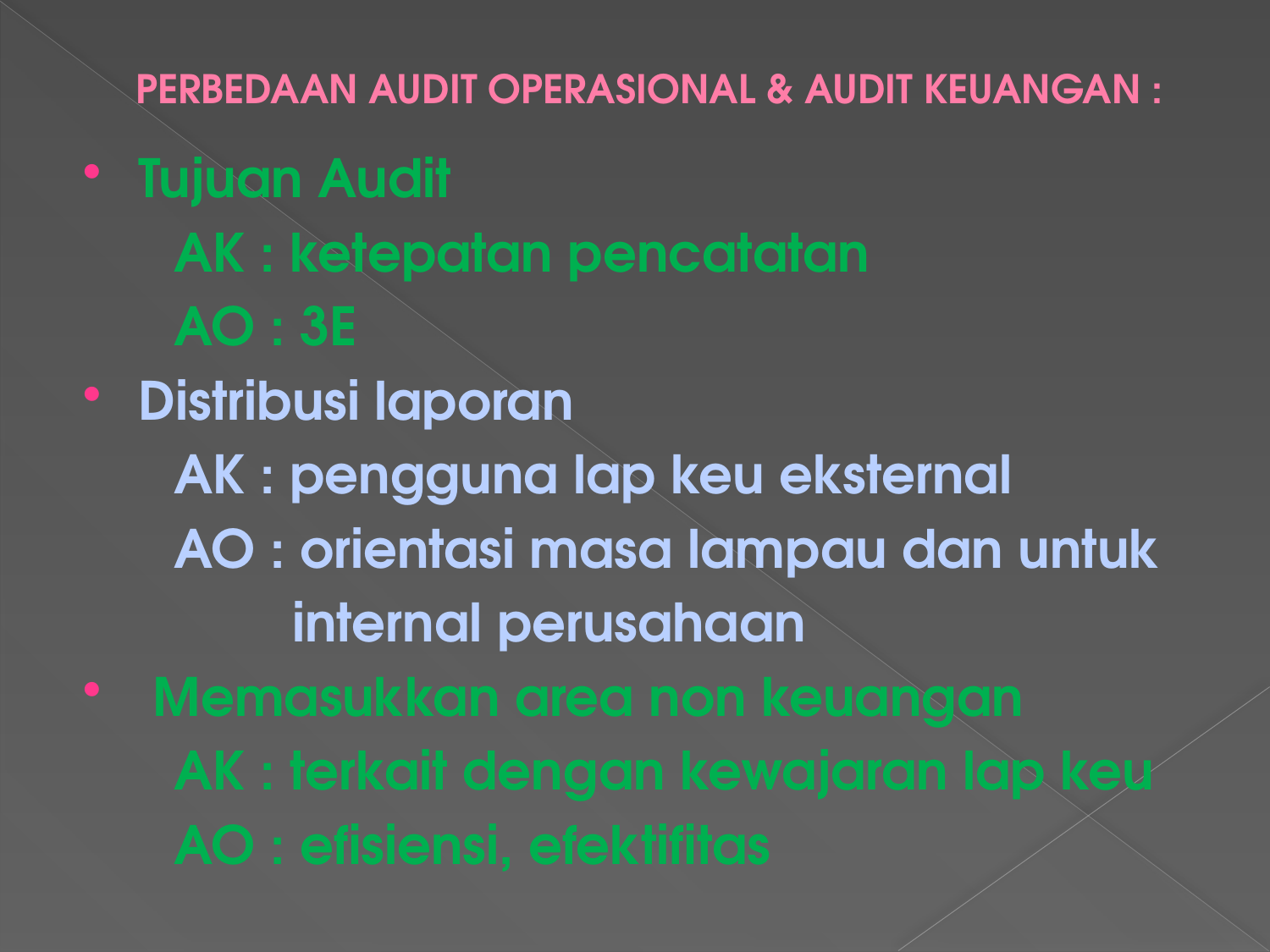

# PERBEDAAN AUDIT OPERASIONAL & AUDIT KEUANGAN :
Tujuan Audit
      AK : ketepatan pencatatan
      AO : 3E
Distribusi laporan
      AK : pengguna lap keu eksternal
      AO : orientasi masa lampau dan untuk
              internal perusahaan
 Memasukkan area non keuangan
      AK : terkait dengan kewajaran lap keu
      AO : efisiensi, efektifitas